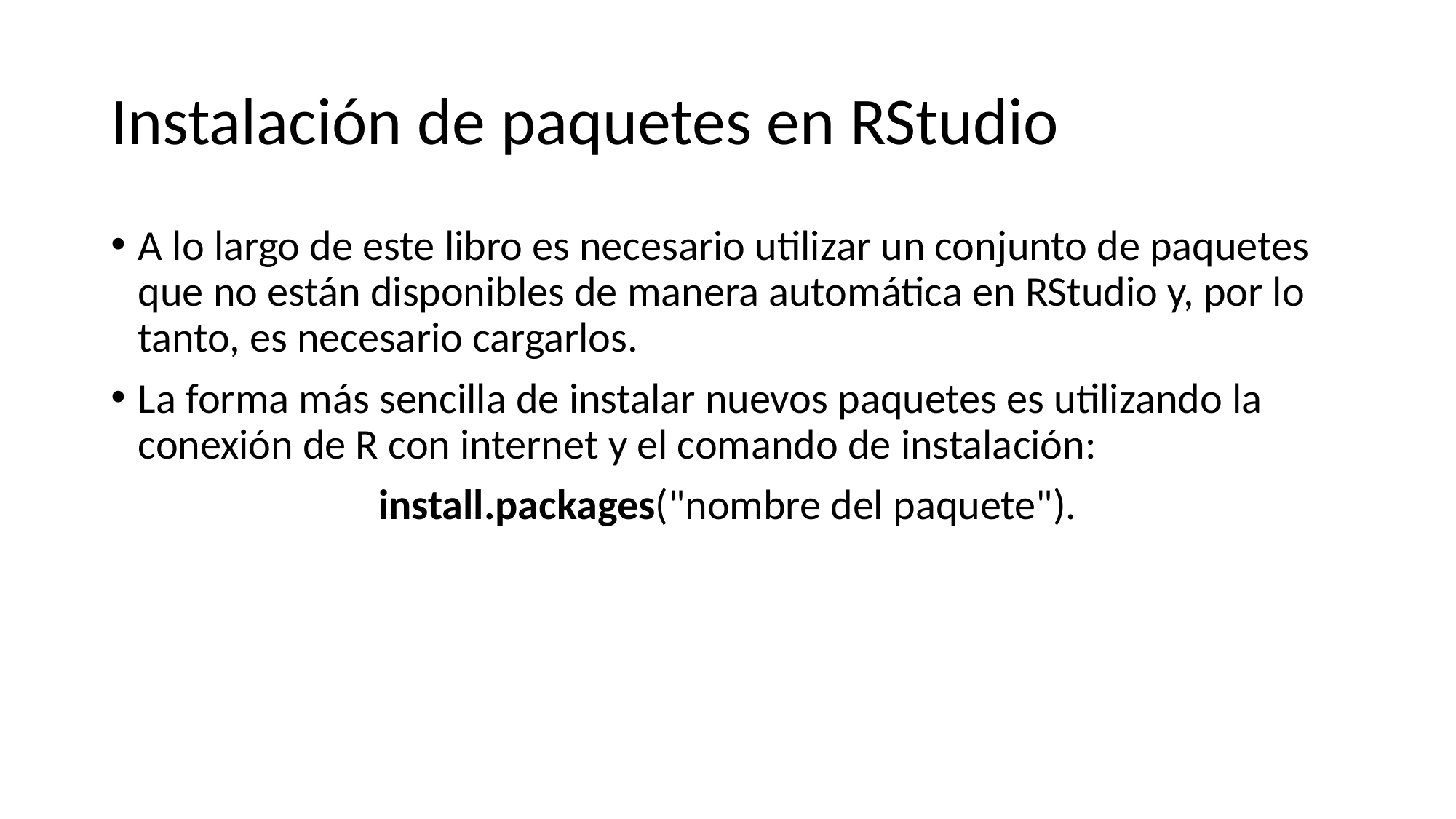

# Instalación de paquetes en RStudio
A lo largo de este libro es necesario utilizar un conjunto de paquetes que no están disponibles de manera automática en RStudio y, por lo tanto, es necesario cargarlos.
La forma más sencilla de instalar nuevos paquetes es utilizando la conexión de R con internet y el comando de instalación:
install.packages("nombre del paquete").